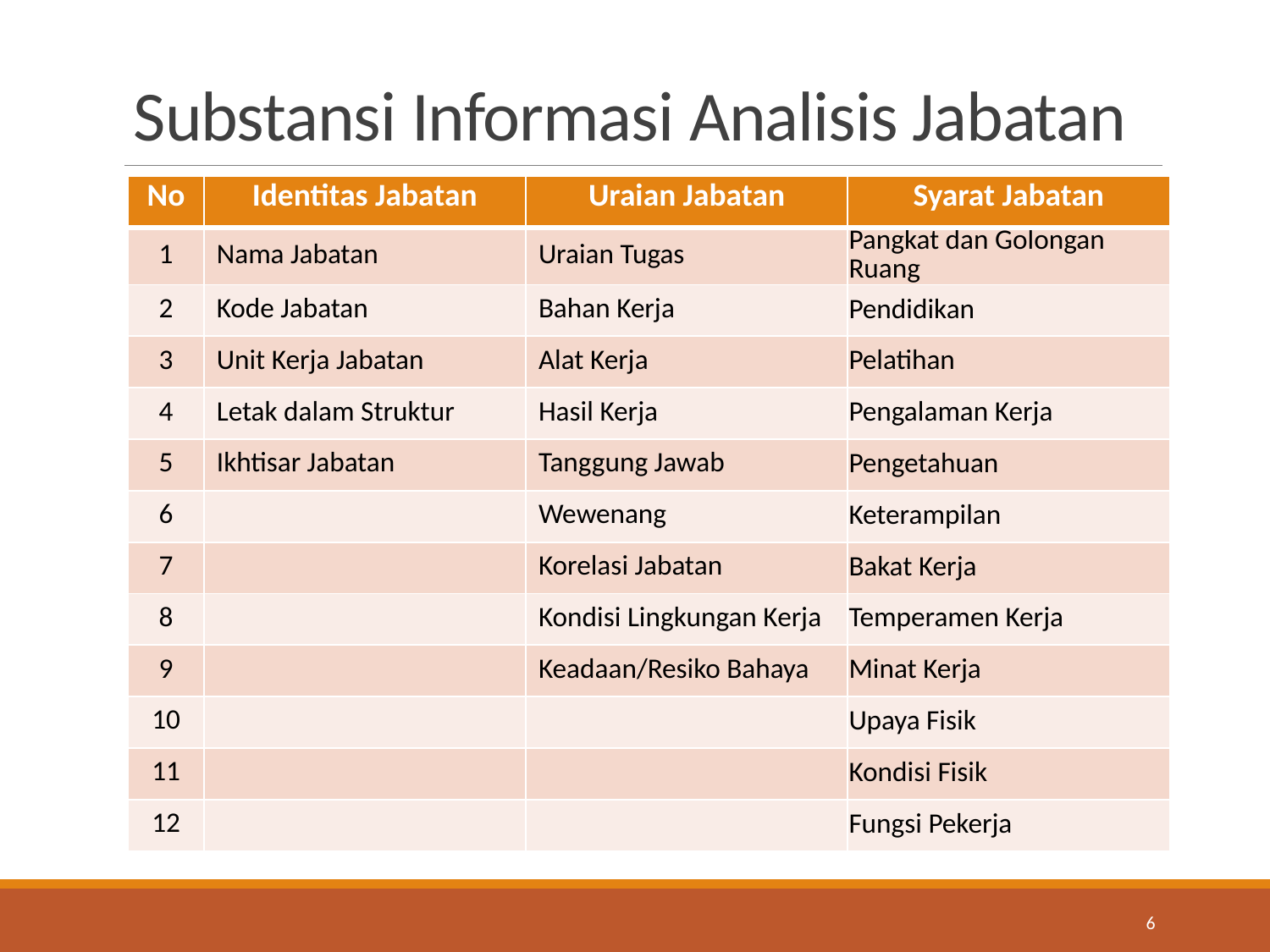

# Substansi Informasi Analisis Jabatan
| No | Identitas Jabatan | Uraian Jabatan | Syarat Jabatan |
| --- | --- | --- | --- |
| 1 | Nama Jabatan | Uraian Tugas | Pangkat dan Golongan Ruang |
| 2 | Kode Jabatan | Bahan Kerja | Pendidikan |
| 3 | Unit Kerja Jabatan | Alat Kerja | Pelatihan |
| 4 | Letak dalam Struktur | Hasil Kerja | Pengalaman Kerja |
| 5 | Ikhtisar Jabatan | Tanggung Jawab | Pengetahuan |
| 6 |  | Wewenang | Keterampilan |
| 7 |  | Korelasi Jabatan | Bakat Kerja |
| 8 |  | Kondisi Lingkungan Kerja | Temperamen Kerja |
| 9 |  | Keadaan/Resiko Bahaya | Minat Kerja |
| 10 |  |  | Upaya Fisik |
| 11 |  |  | Kondisi Fisik |
| 12 |  |  | Fungsi Pekerja |
6